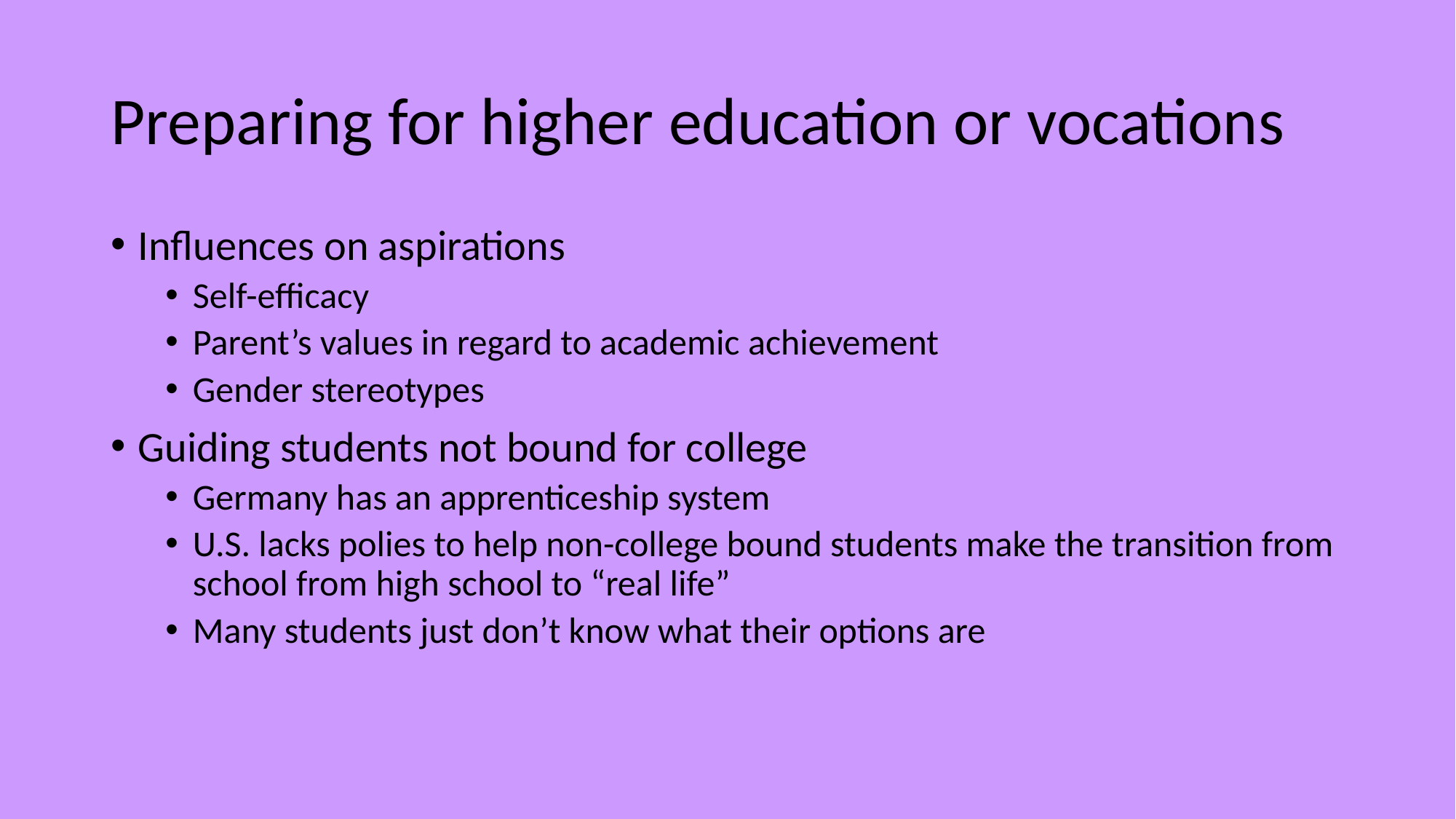

# Preparing for higher education or vocations
Influences on aspirations
Self-efficacy
Parent’s values in regard to academic achievement
Gender stereotypes
Guiding students not bound for college
Germany has an apprenticeship system
U.S. lacks polies to help non-college bound students make the transition from school from high school to “real life”
Many students just don’t know what their options are